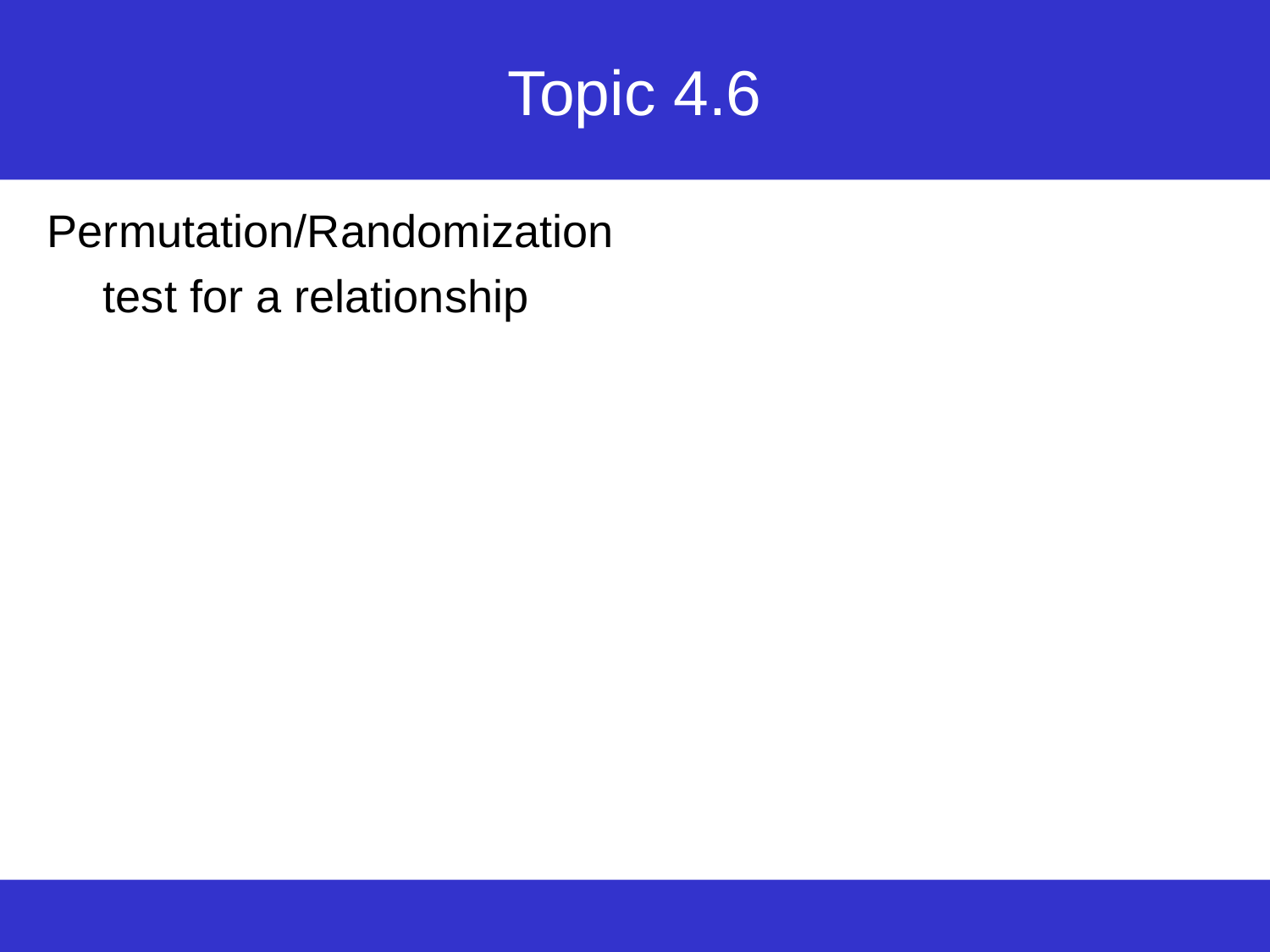

# Topic 4.6
Permutation/Randomization
test for a relationship